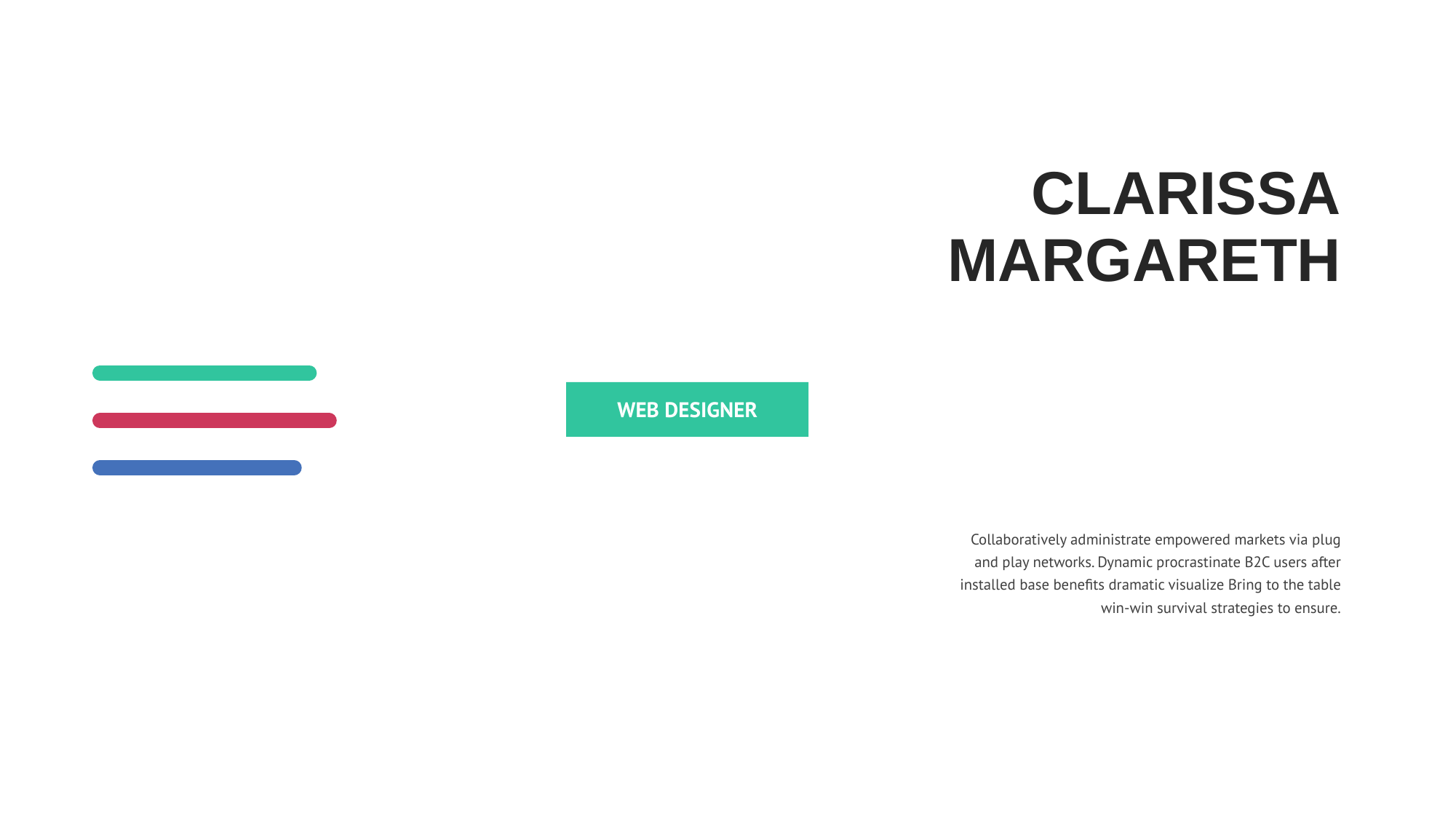

CLARISSA
MARGARETH
Team Work
95%
Leaders Team
100%
Individual Skill
90%

WEB DESIGNER
Collaboratively administrate empowered markets via plug and play networks. Dynamic procrastinate B2C users after installed base benefits dramatic visualize Bring to the table win-win survival strategies to ensure.